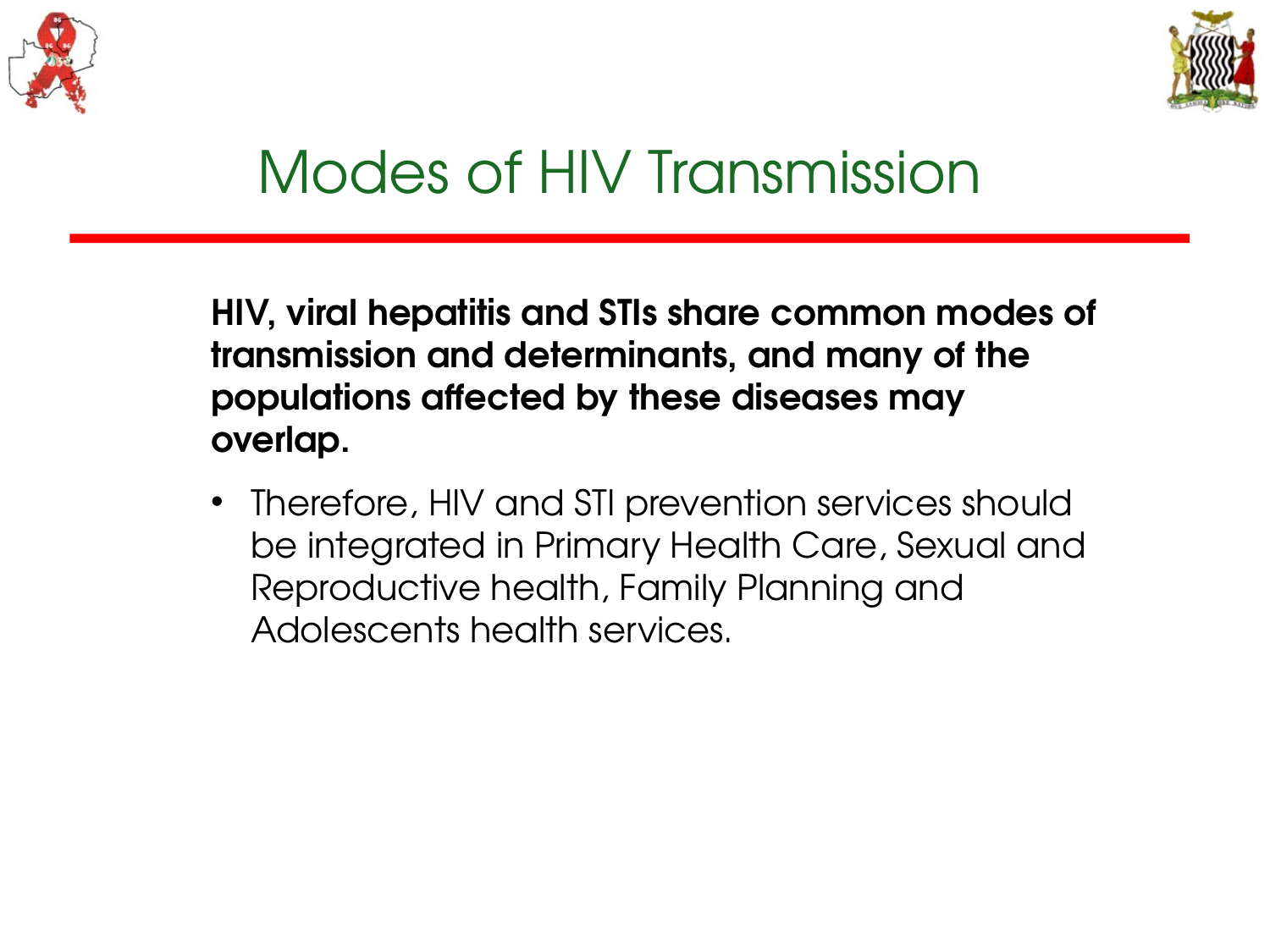

# Modes of HIV Transmission
HIV, viral hepatitis and STIs share common modes of transmission and determinants, and many of the populations affected by these diseases may overlap.
Therefore, HIV and STI prevention services should be integrated in Primary Health Care, Sexual and Reproductive health, Family Planning and Adolescents health services.